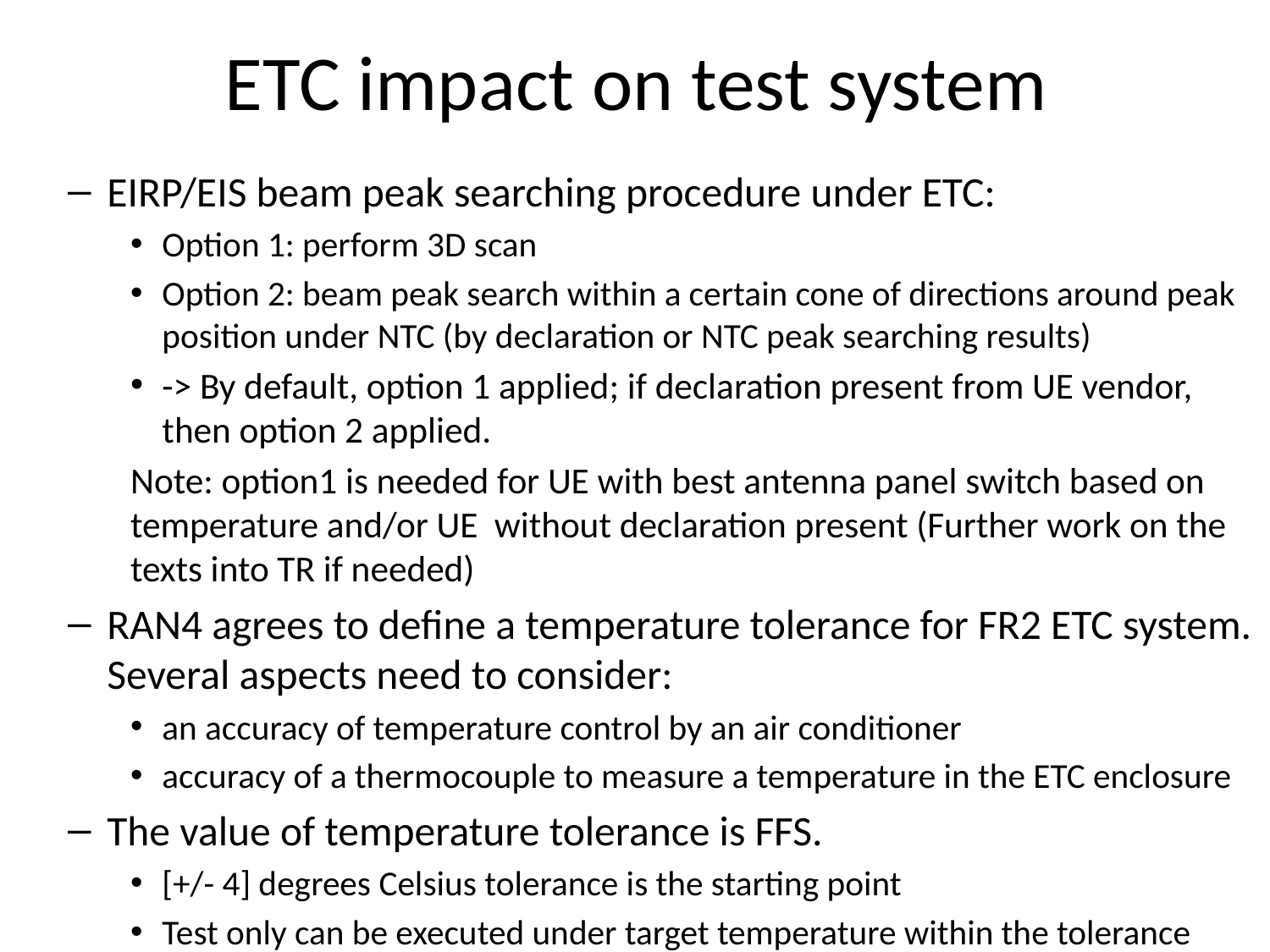

# ETC impact on test system
EIRP/EIS beam peak searching procedure under ETC:
Option 1: perform 3D scan
Option 2: beam peak search within a certain cone of directions around peak position under NTC (by declaration or NTC peak searching results)
-> By default, option 1 applied; if declaration present from UE vendor, then option 2 applied.
Note: option1 is needed for UE with best antenna panel switch based on temperature and/or UE  without declaration present (Further work on the texts into TR if needed)
RAN4 agrees to define a temperature tolerance for FR2 ETC system. Several aspects need to consider:
an accuracy of temperature control by an air conditioner
accuracy of a thermocouple to measure a temperature in the ETC enclosure
The value of temperature tolerance is FFS.
[+/- 4] degrees Celsius tolerance is the starting point
Test only can be executed under target temperature within the tolerance